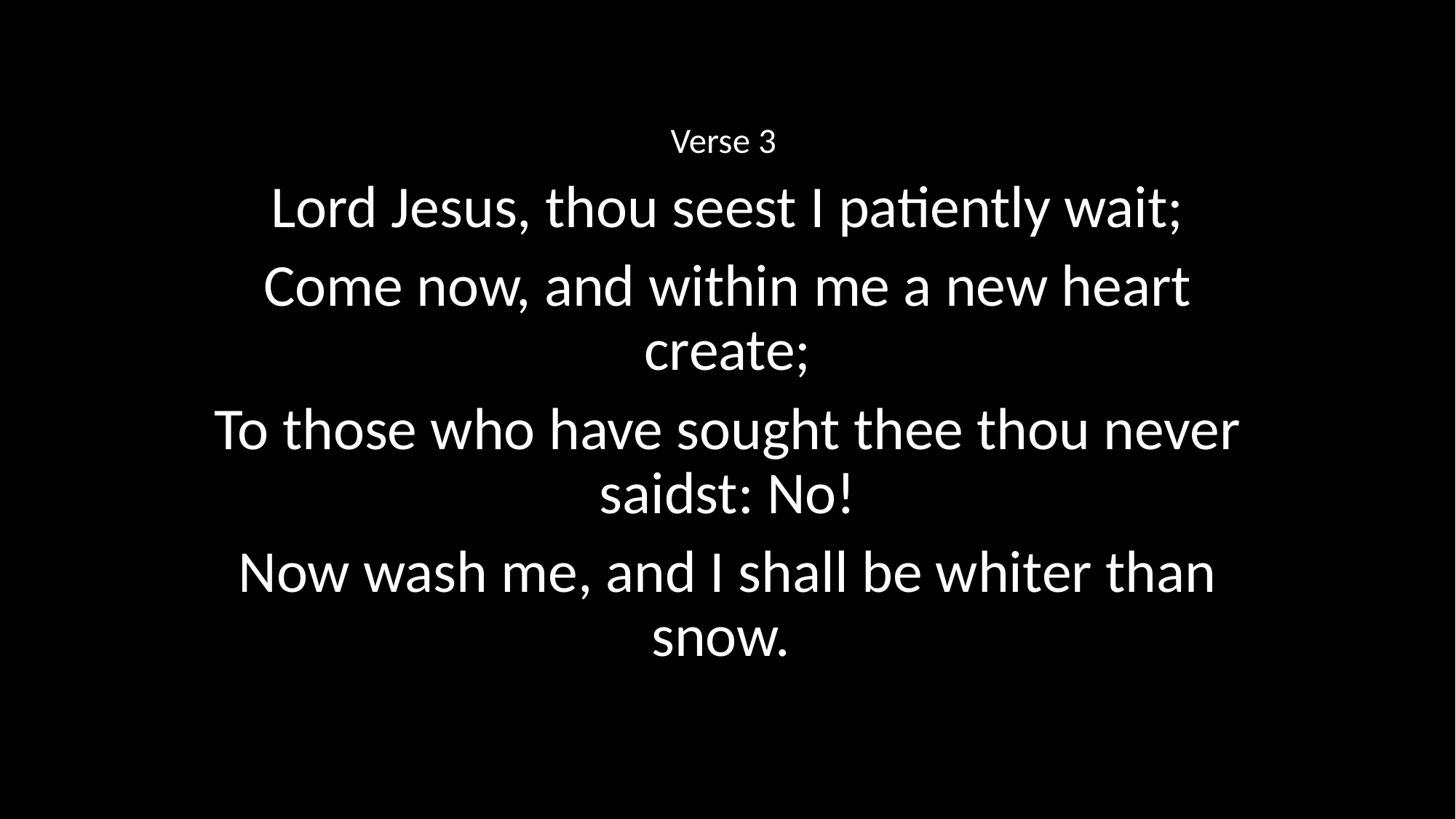

Verse 3
Lord Jesus, thou seest I patiently wait;
Come now, and within me a new heart create;
To those who have sought thee thou never saidst: No!
Now wash me, and I shall be whiter than snow.